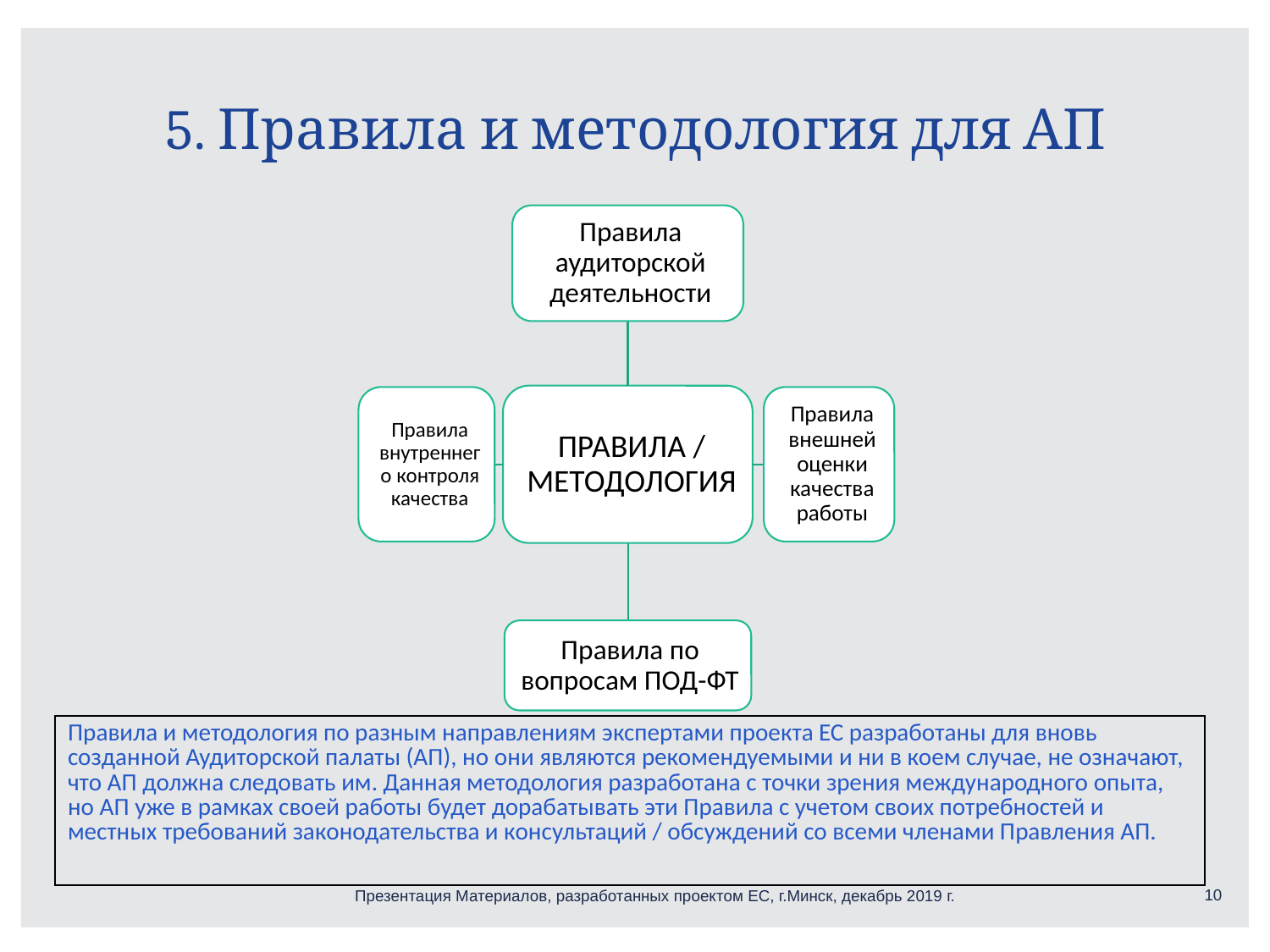

# 5. Правила и методология для АП

ПРАВИЛА / МЕТОДОЛОГИЯ
Правила аудиторской деятельности
Правила внешней оценки качества работы
Правила по вопросам ПОД-ФТ
Правила внутреннего контроля качества
| Правила и методология по разным направлениям экспертами проекта ЕС разработаны для вновь созданной Аудиторской палаты (АП), но они являются рекомендуемыми и ни в коем случае, не означают, что АП должна следовать им. Данная методология разработана с точки зрения международного опыта, но АП уже в рамках своей работы будет дорабатывать эти Правила с учетом своих потребностей и местных требований законодательства и консультаций / обсуждений со всеми членами Правления АП. |
| --- |
10
Презентация Материалов, разработанных проектом ЕС, г.Минск, декабрь 2019 г.